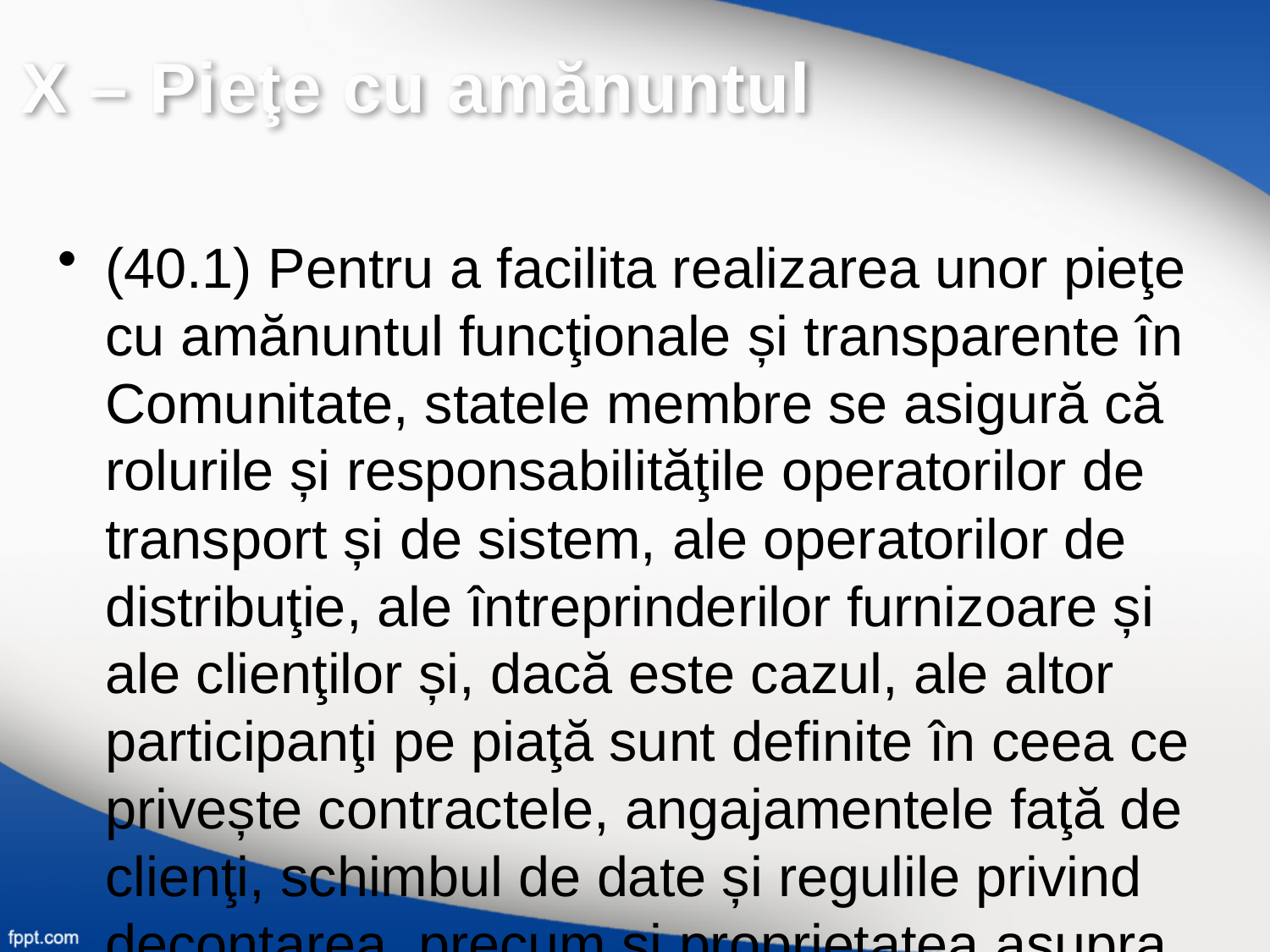

X – Pieţe cu amănuntul

(40.1) Pentru a facilita realizarea unor pieţe cu amănuntul funcţionale și transparente în Comunitate, statele membre se asigură că rolurile și responsabilităţile operatorilor de transport și de sistem, ale operatorilor de distribuţie, ale întreprinderilor furnizoare și ale clienţilor și, dacă este cazul, ale altor participanţi pe piaţă sunt definite în ceea ce privește contractele, angajamentele faţă de clienţi, schimbul de date și regulile privind decontarea, precum și proprietatea asupra datelor și responsabilitatea privind măsurarea.